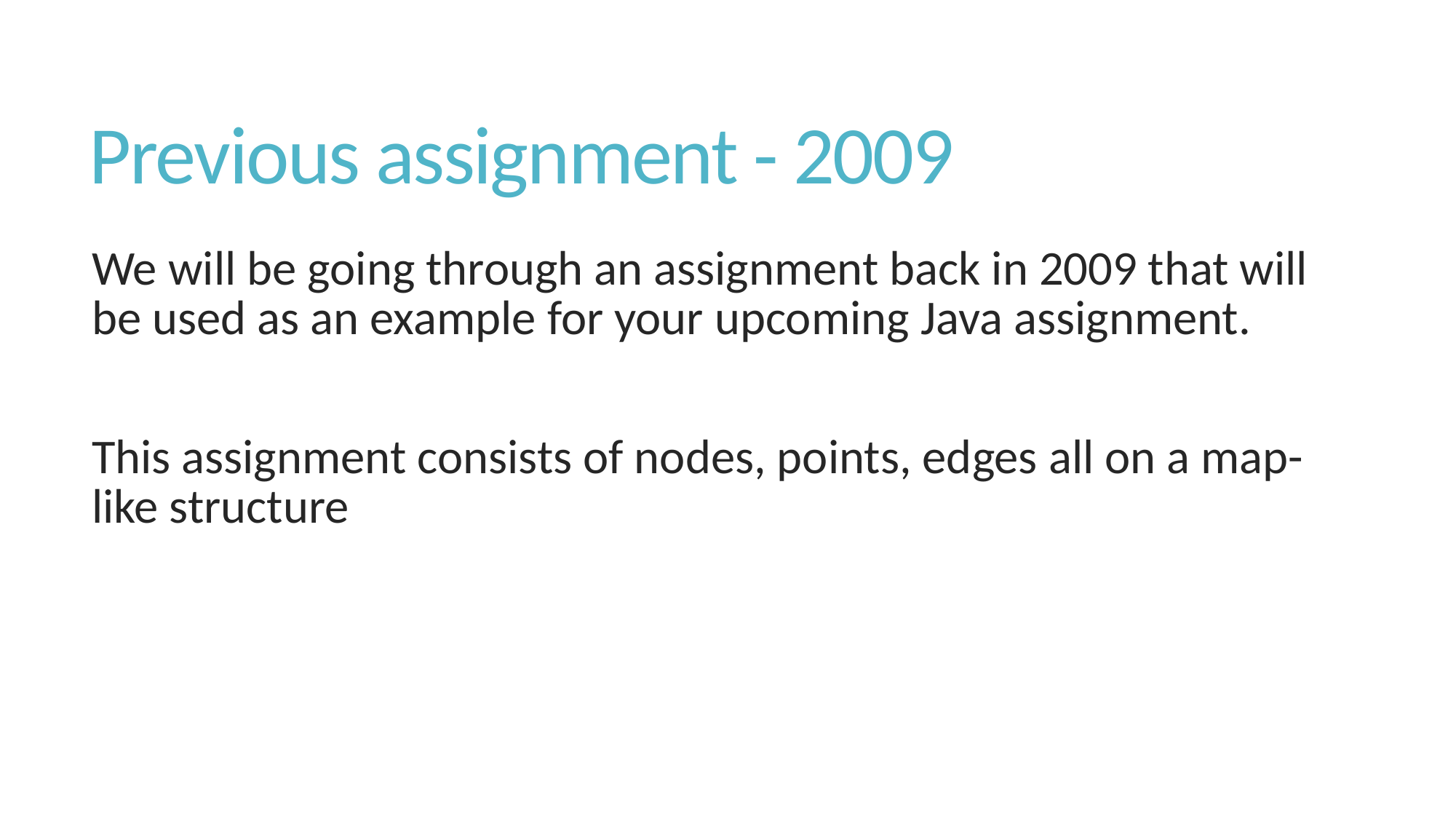

# Previous assignment - 2009
We will be going through an assignment back in 2009 that will be used as an example for your upcoming Java assignment.

This assignment consists of nodes, points, edges all on a map-like structure